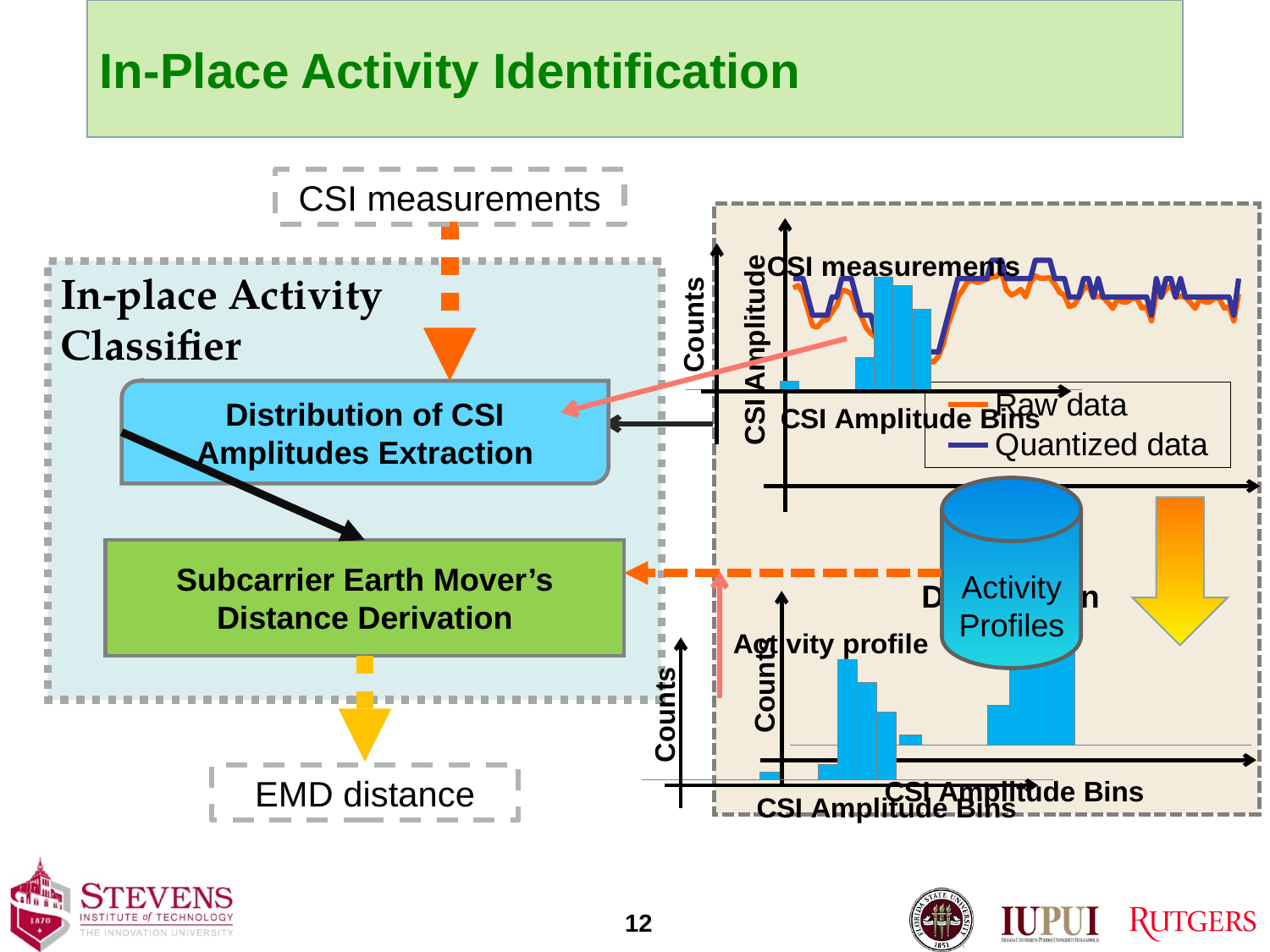

# In-Place Activity Identification
CSI measurements

### Chart

| Category | Raw data | Quantized data |
|---|---|---|
| 0 | 31.46263521999995 | 33.0 |
| 1 | 31.888244619999966 | 33.0 |
| 2 | 30.626275820000025 | 33.0 |
| 3 | 27.951628829999986 | 30.0 |
| 4 | 25.26125979 | 27.0 |
| 5 | 25.06353524999997 | 27.0 |
| 6 | 26.0643707 | 27.0 |
| 7 | 26.2518296 | 27.0 |
| 8 | 27.53251084999997 | 30.0 |
| 9 | 28.61546367 | 30.0 |
| 10 | 31.099821250000005 | 33.0 |
| 11 | 30.96766264999997 | 33.0 |
| 12 | 30.47736313 | 33.0 |
| 13 | 28.132555920000037 | 30.0 |
| 14 | 26.89623867 | 27.0 |
| 15 | 25.0167427 | 27.0 |
| 16 | 24.04935533 | 27.0 |
| 17 | 23.40701742 | 24.0 |
| 18 | 24.400910629999988 | 27.0 |
| 19 | 22.92618805 | 24.0 |
| 20 | 22.04553521999997 | 24.0 |
| 21 | 21.573325400000005 | 24.0 |
| 22 | 21.12111181 | 24.0 |
| 23 | 19.43847116 | 21.0 |
| 24 | 20.48095193 | 21.0 |
| 25 | 20.89706595 | 21.0 |
| 26 | 20.13649297 | 21.0 |
| 27 | 19.16514808999997 | 21.0 |
| 28 | 19.54954278999996 | 21.0 |
| 29 | 19.324028660000025 | 21.0 |
| 30 | 20.30910171000003 | 21.0 |
| 31 | 22.33204417 | 24.0 |
| 32 | 25.53449282 | 27.0 |
| 33 | 27.73143668999997 | 30.0 |
| 34 | 30.029106029999987 | 33.0 |
| 35 | 31.172427529999986 | 33.0 |
| 36 | 32.46532512000007 | 33.0 |
| 37 | 32.68071244000005 | 33.0 |
| 38 | 32.37263321000001 | 33.0 |
| 39 | 32.59716358 | 33.0 |
| 40 | 32.87920381 | 33.0 |
| 41 | 33.25994674000001 | 36.0 |
| 42 | 33.32707427 | 36.0 |
| 43 | 34.14101953 | 36.0 |
| 44 | 31.198226029999987 | 33.0 |
| 45 | 30.31674332 | 33.0 |
| 46 | 30.62861728999997 | 33.0 |
| 47 | 31.24682579 | 33.0 |
| 48 | 30.00550337999997 | 33.0 |
| 49 | 32.36776792 | 33.0 |
| 50 | 33.447473589999994 | 36.0 |
| 51 | 33.05169925999995 | 36.0 |
| 52 | 33.07219765 | 36.0 |
| 53 | 33.14237414000006 | 36.0 |
| 54 | 32.11452234000005 | 33.0 |
| 55 | 30.760605929999986 | 33.0 |
| 56 | 30.27716632 | 33.0 |
| 57 | 28.42193469 | 30.0 |
| 58 | 28.64863087999995 | 30.0 |
| 59 | 29.93445469 | 30.0 |
| 60 | 31.26888033999997 | 33.0 |
| 61 | 31.854661340000025 | 33.0 |
| 62 | 29.898021450000005 | 30.0 |
| 63 | 30.09936987999997 | 33.0 |
| 64 | 29.94995247 | 30.0 |
| 65 | 29.11061484 | 30.0 |
| 66 | 28.10976559 | 30.0 |
| 67 | 29.6983535 | 30.0 |
| 68 | 29.16858571 | 30.0 |
| 69 | 29.1672391 | 30.0 |
| 70 | 29.78481994999999 | 30.0 |
| 71 | 29.72184108 | 30.0 |
| 72 | 28.1628728 | 30.0 |
| 73 | 28.3629515 | 30.0 |
| 74 | 26.06888644 | 27.0 |
| 75 | 30.473755539999974 | 33.0 |
| 76 | 29.93445469 | 30.0 |
| 77 | 31.26888033999997 | 33.0 |
| 78 | 31.854661340000025 | 33.0 |
| 79 | 29.898021450000005 | 30.0 |
| 80 | 30.09936987999997 | 33.0 |
| 81 | 29.94995247 | 30.0 |
| 82 | 29.11061484 | 30.0 |
| 83 | 28.10976559 | 30.0 |
| 84 | 29.6983535 | 30.0 |
| 85 | 29.16858571 | 30.0 |
| 86 | 29.1672391 | 30.0 |
| 87 | 29.78481994999999 | 30.0 |
| 88 | 29.72184108 | 30.0 |
| 89 | 28.1628728 | 30.0 |
| 90 | 28.3629515 | 30.0 |
| 91 | 26.06888644 | 27.0 |
| 92 | 30.473755539999974 | 33.0 |
CSI Amplitude
Time

### Chart: CSI measurements

| Category | Series 1 |
|---|---|
| 0 | 0.0 |
| 1 | 0.0 |
| 2 | 0.0 |
| 3 | 0.0 |
| 4 | 0.0 |
| 5 | 1.0 |
| 6 | 0.0 |
| 7 | 0.0 |
| 8 | 0.0 |
| 9 | 4.0 |
| 10 | 14.0 |
| 11 | 13.0 |
| 12 | 10.0 |
| 13 | 0.0 |
| 14 | 0.0 |
| 15 | 0.0 |
| 16 | 0.0 |
| 17 | 0.0 |
| 18 | 0.0 |
| 19 | 0.0 |
| 20 | 0.0 |

### Chart: Activity profile

| Category | Series 1 |
|---|---|
| 0 | 0.0 |
| 1 | 0.0 |
| 2 | 0.0 |
| 3 | 0.0 |
| 4 | 0.0 |
| 5 | 0.0 |
| 6 | 1.0 |
| 7 | 0.0 |
| 8 | 0.0 |
| 9 | 2.0 |
| 10 | 16.0 |
| 11 | 13.0 |
| 12 | 9.0 |
| 13 | 0.0 |
| 14 | 0.0 |
| 15 | 0.0 |
| 16 | 0.0 |
| 17 | 0.0 |
| 18 | 0.0 |
| 19 | 0.0 |
| 20 | 0.0 |
In-place Activity
Classifier
Distribution of CSI Amplitudes Extraction

Activity Profiles

Subcarrier Earth Mover’s Distance Derivation
Distribution

### Chart

| Category | Series 1 |
|---|---|
| 0 | 0.0 |
| 1 | 0.0 |
| 2 | 0.0 |
| 3 | 0.0 |
| 4 | 0.0 |
| 5 | 1.0 |
| 6 | 0.0 |
| 7 | 0.0 |
| 8 | 0.0 |
| 9 | 4.0 |
| 10 | 14.0 |
| 11 | 13.0 |
| 12 | 10.0 |
| 13 | 0.0 |
| 14 | 0.0 |
| 15 | 0.0 |
| 16 | 0.0 |
| 17 | 0.0 |
| 18 | 0.0 |
| 19 | 0.0 |
| 20 | 0.0 |
EMD distance
12